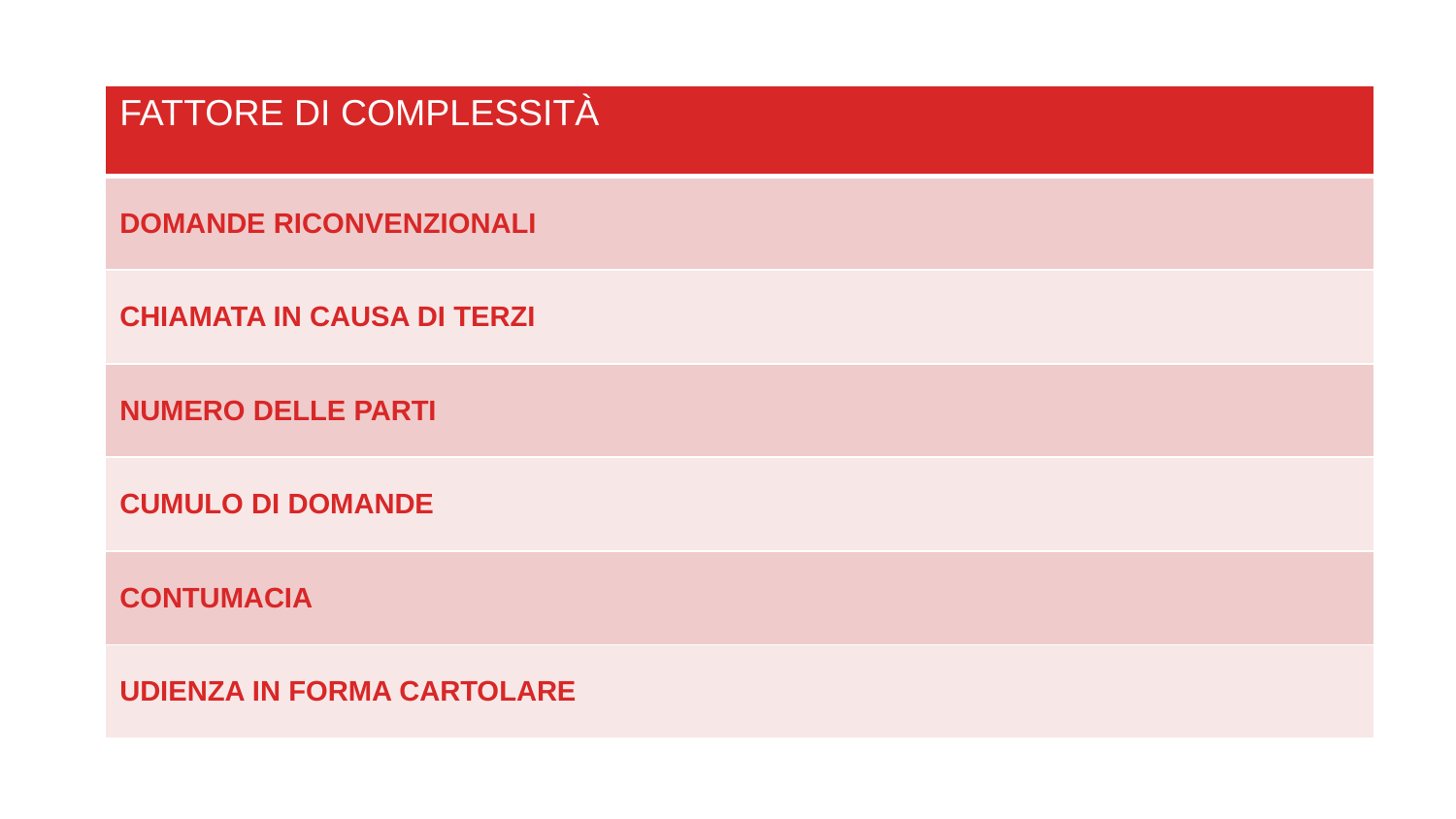

| FATTORE DI COMPLESSITÀ |
| --- |
| DOMANDE RICONVENZIONALI |
| CHIAMATA IN CAUSA DI TERZI |
| NUMERO DELLE PARTI |
| CUMULO DI DOMANDE |
| CONTUMACIA |
| UDIENZA IN FORMA CARTOLARE |